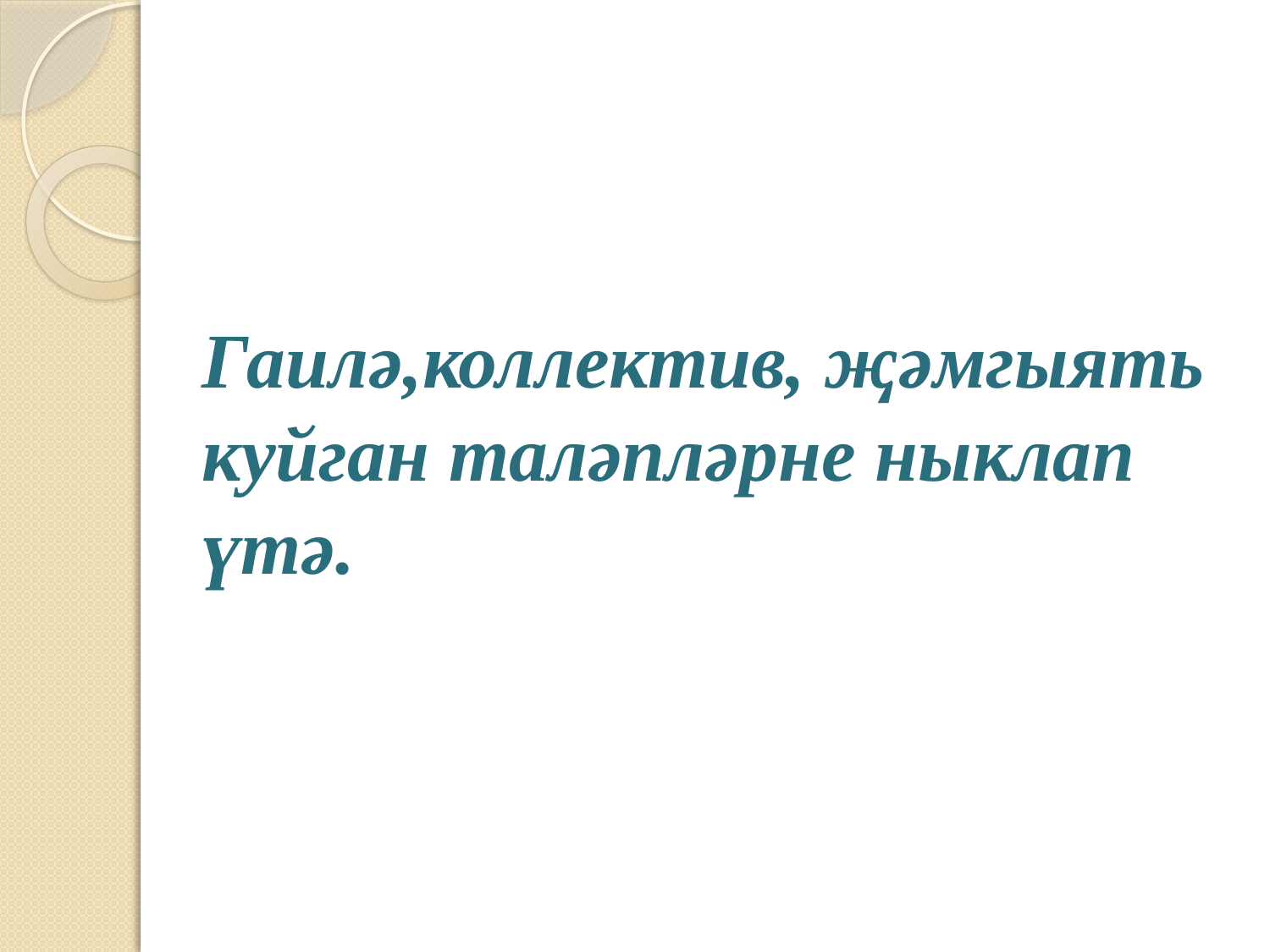

#

  Гаилә,коллектив, җәмгыять куйган таләпләрне ныклап үтә.